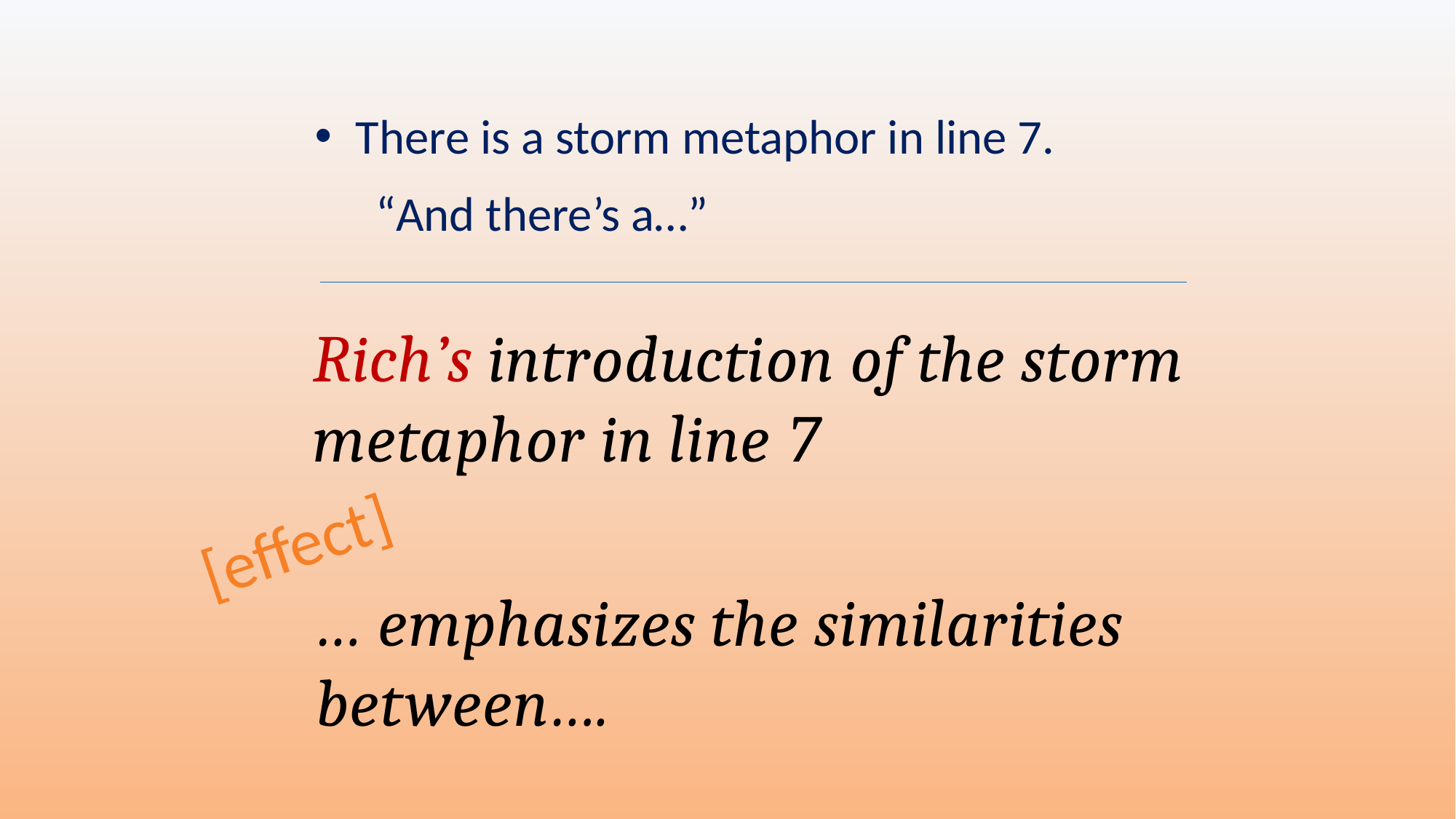

There is a storm metaphor in line 7.
“And there’s a…”
Rich’s introduction of the storm metaphor in line 7
[effect]
… emphasizes the similarities between….